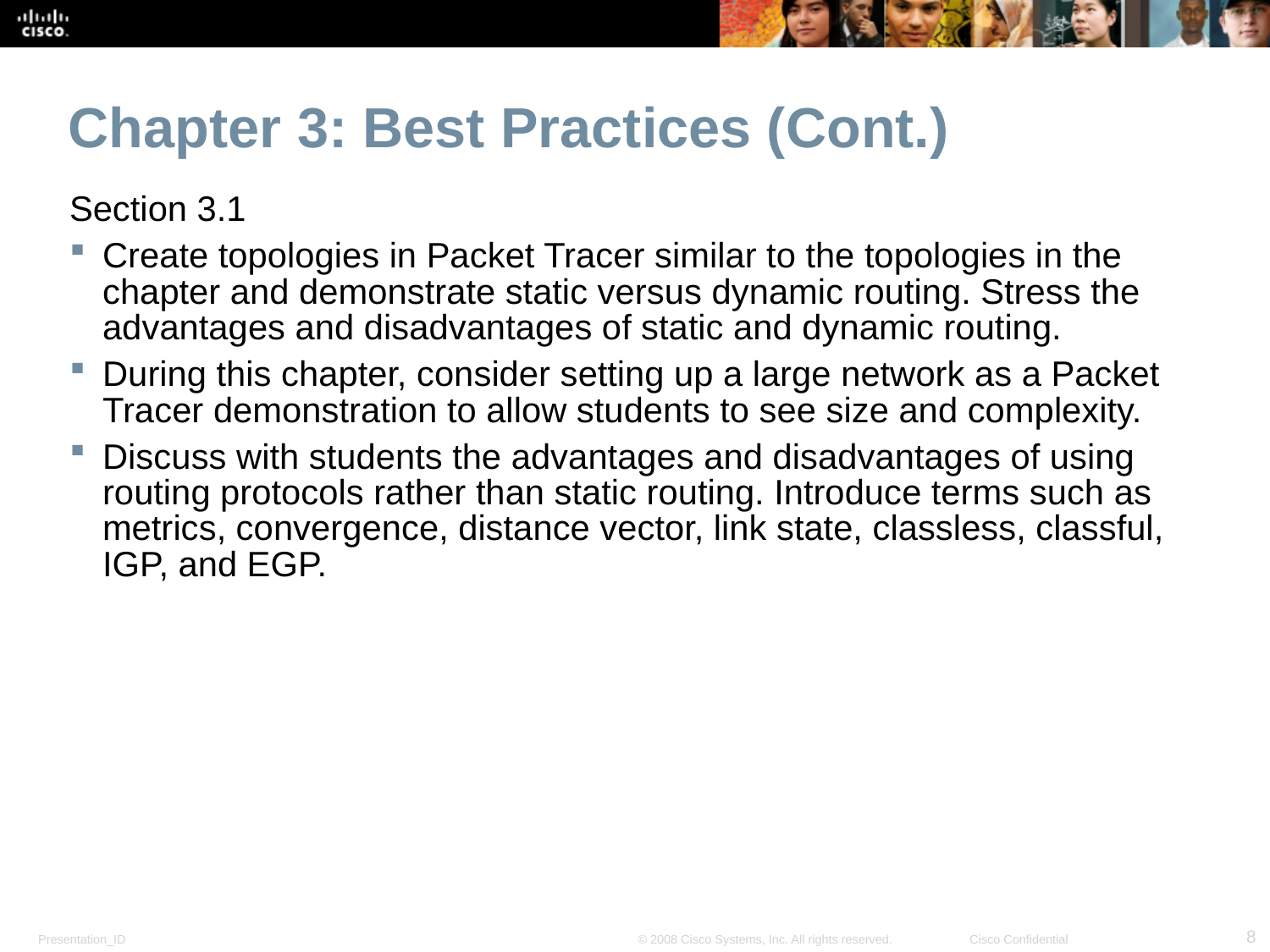

Chapter 3: Best Practices (Cont.)
Section 3.1
Create topologies in Packet Tracer similar to the topologies in the chapter and demonstrate static versus dynamic routing. Stress the advantages and disadvantages of static and dynamic routing.
During this chapter, consider setting up a large network as a Packet Tracer demonstration to allow students to see size and complexity.
Discuss with students the advantages and disadvantages of using routing protocols rather than static routing. Introduce terms such as metrics, convergence, distance vector, link state, classless, classful, IGP, and EGP.